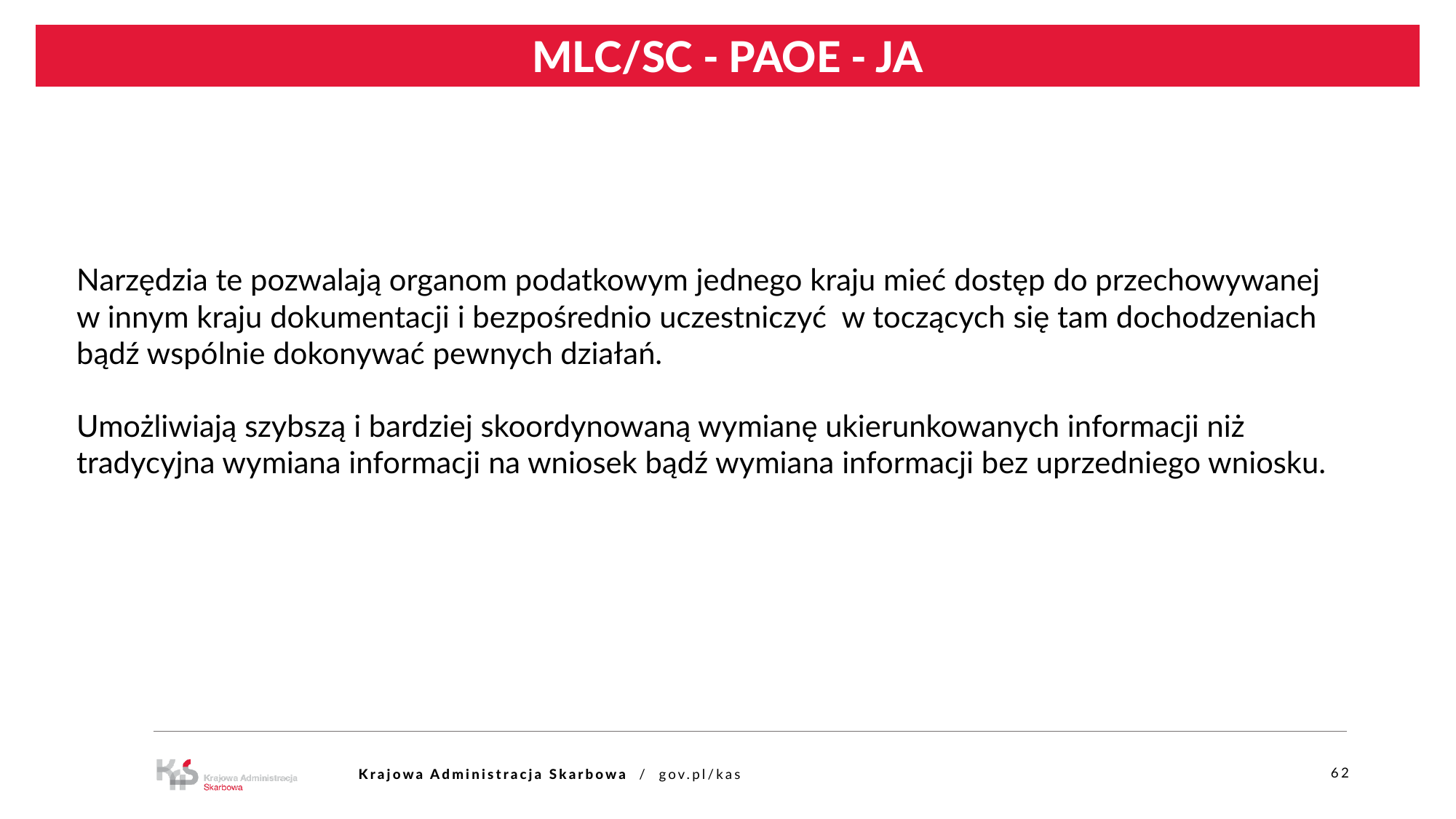

MLC/SC - PAOE - JA

Narzędzia te pozwalają organom podatkowym jednego kraju mieć dostęp do przechowywanej w innym kraju dokumentacji i bezpośrednio uczestniczyć  w toczących się tam dochodzeniach bądź wspólnie dokonywać pewnych działań.

Umożliwiają szybszą i bardziej skoordynowaną wymianę ukierunkowanych informacji niż tradycyjna wymiana informacji na wniosek bądź wymiana informacji bez uprzedniego wniosku.